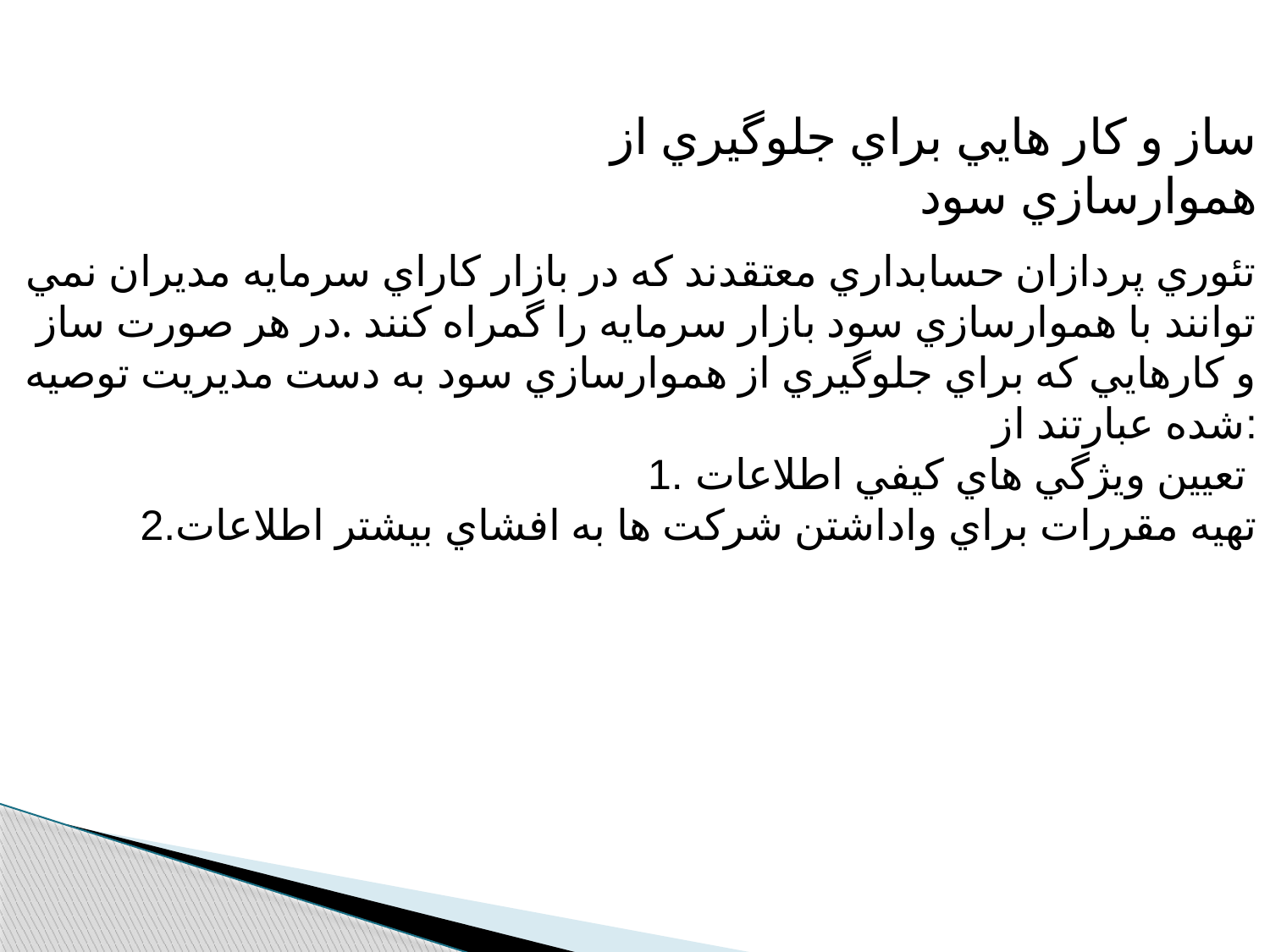

ساز و كار هايي براي جلوگيري از هموارسازي سود
تئوري پردازان حسابداري معتقدند كه در بازار كاراي سرمايه مديران نمي توانند با هموارسازي سود بازار سرمايه را گمراه كنند .در هر صورت ساز و كارهايي كه براي جلوگيري از هموارسازي سود به دست مديريت توصيه  شده عبارتند از:
1. تعيين ويژگي هاي كيفي اطلاعات
2.تهيه مقررات براي واداشتن شركت ها به افشاي بيشتر اطلاعات